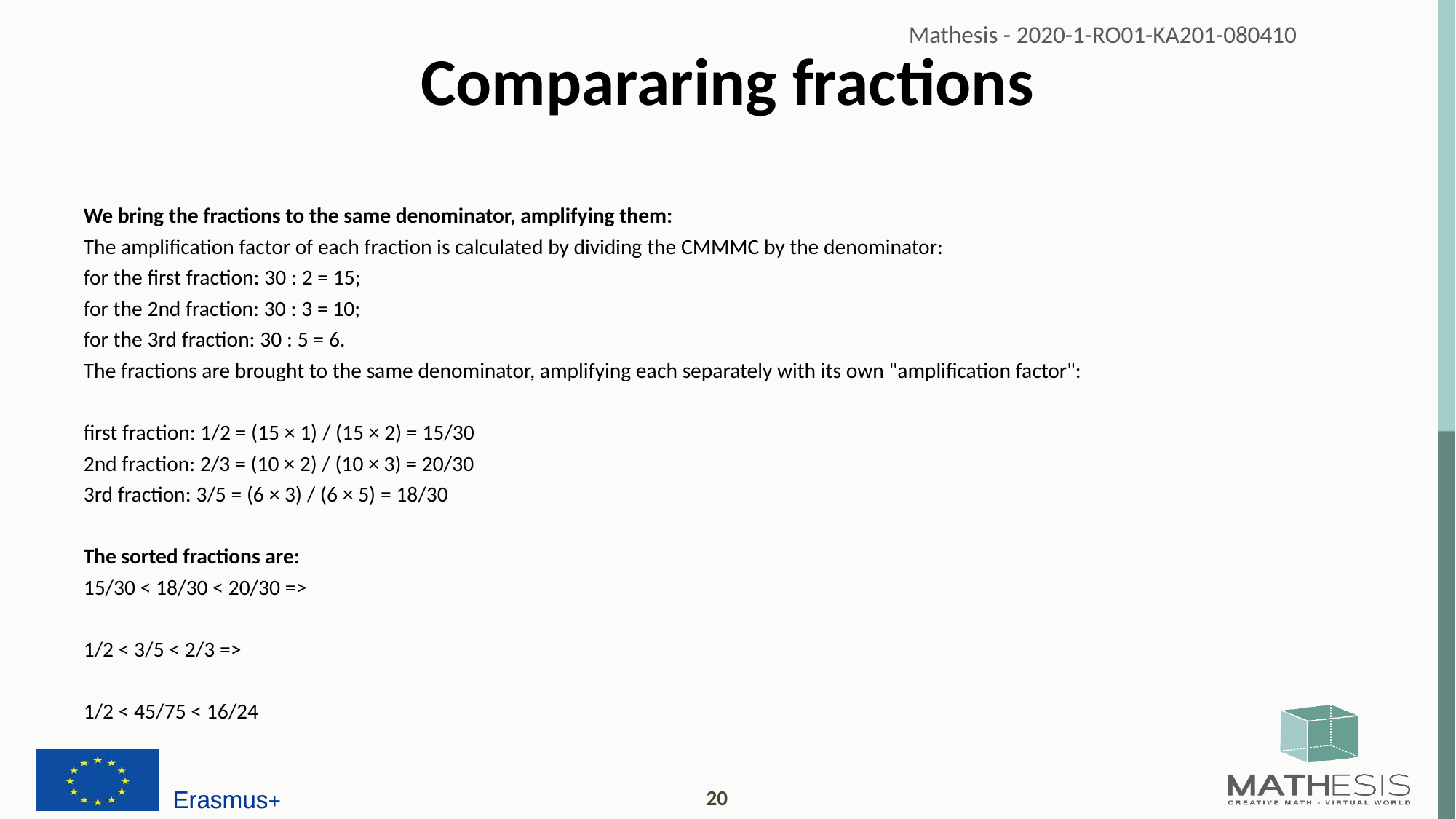

# Compararing fractions
We bring the fractions to the same denominator, amplifying them:
The amplification factor of each fraction is calculated by dividing the CMMMC by the denominator:
for the first fraction: 30 : 2 = 15;
for the 2nd fraction: 30 : 3 = 10;
for the 3rd fraction: 30 : 5 = 6.
The fractions are brought to the same denominator, amplifying each separately with its own "amplification factor":

first fraction: 1/2 = (15 × 1) / (15 × 2) = 15/30
2nd fraction: 2/3 = (10 × 2) / (10 × 3) = 20/30
3rd fraction: 3/5 = (6 × 3) / (6 × 5) = 18/30

The sorted fractions are:
15/30 < 18/30 < 20/30 =>

1/2 < 3/5 < 2/3 =>

1/2 < 45/75 < 16/24